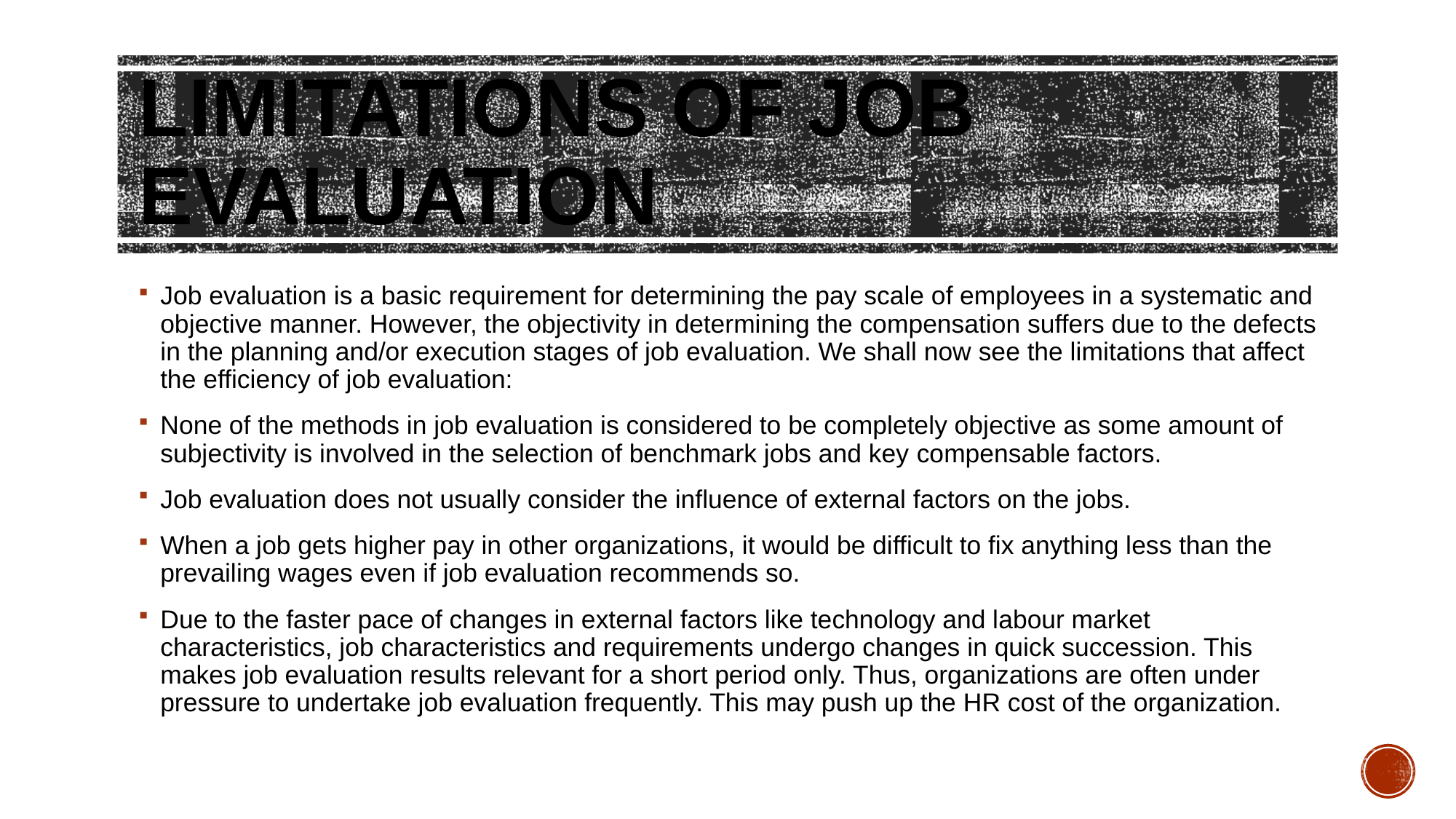

# Limitations of Job Evaluation

Job evaluation is a basic requirement for determining the pay scale of employees in a systematic and objective manner. However, the objectivity in determining the compensation suffers due to the defects in the planning and/or execution stages of job evaluation. We shall now see the limitations that affect the efficiency of job evaluation:
None of the methods in job evaluation is considered to be completely objective as some amount of subjectivity is involved in the selection of benchmark jobs and key compensable factors.
Job evaluation does not usually consider the influence of external factors on the jobs.
When a job gets higher pay in other organizations, it would be difficult to fix anything less than the prevailing wages even if job evaluation recommends so.
Due to the faster pace of changes in external factors like technology and labour market characteristics, job characteristics and requirements undergo changes in quick succession. This makes job evaluation results relevant for a short period only. Thus, organizations are often under pressure to undertake job evaluation frequently. This may push up the HR cost of the organization.